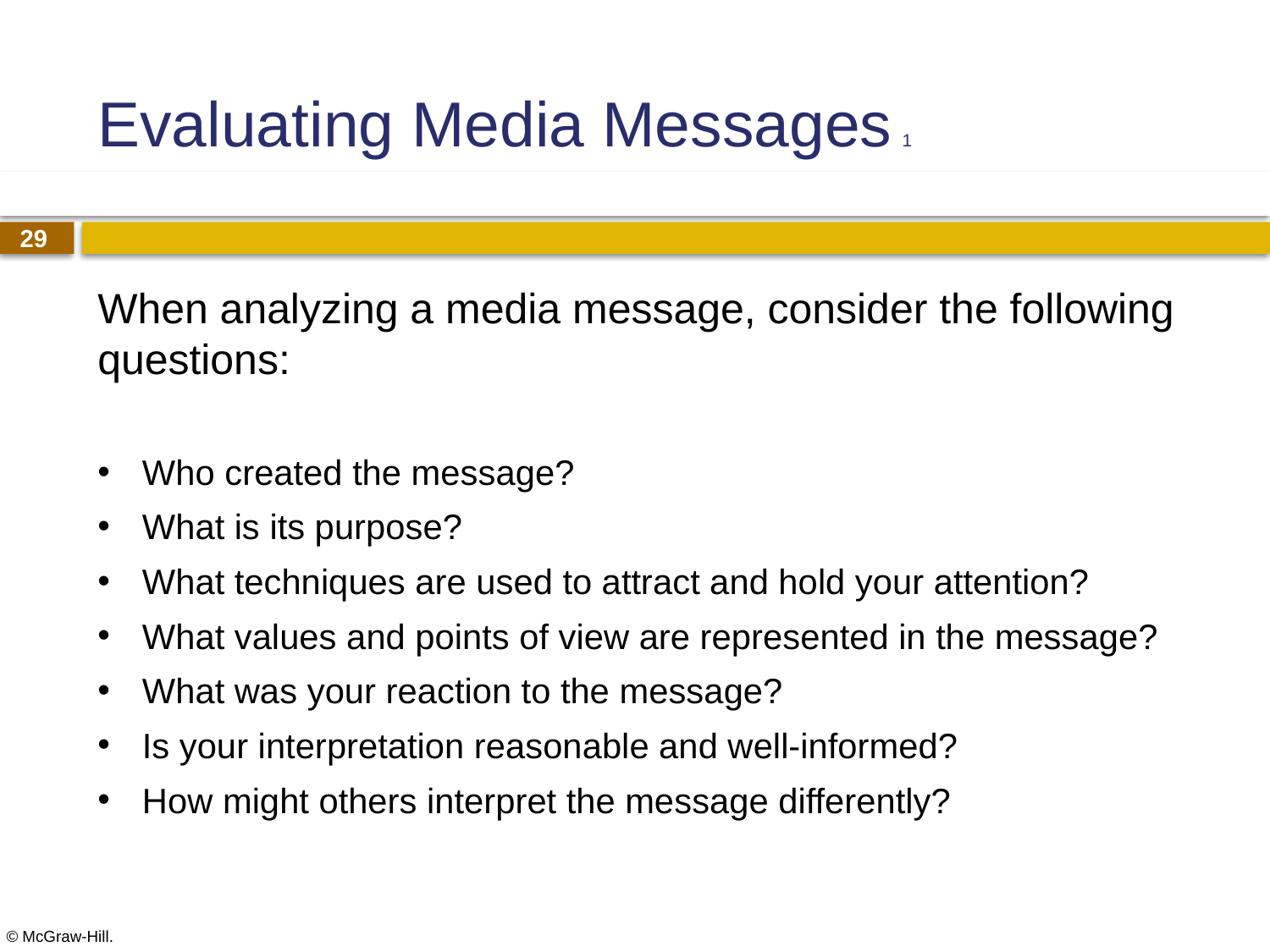

# Evaluating Media Messages 1
When analyzing a media message, consider the following questions:

Who created the message?
What is its purpose?
What techniques are used to attract and hold your attention?
What values and points of view are represented in the message?
What was your reaction to the message?
Is your interpretation reasonable and well-informed?
How might others interpret the message differently?